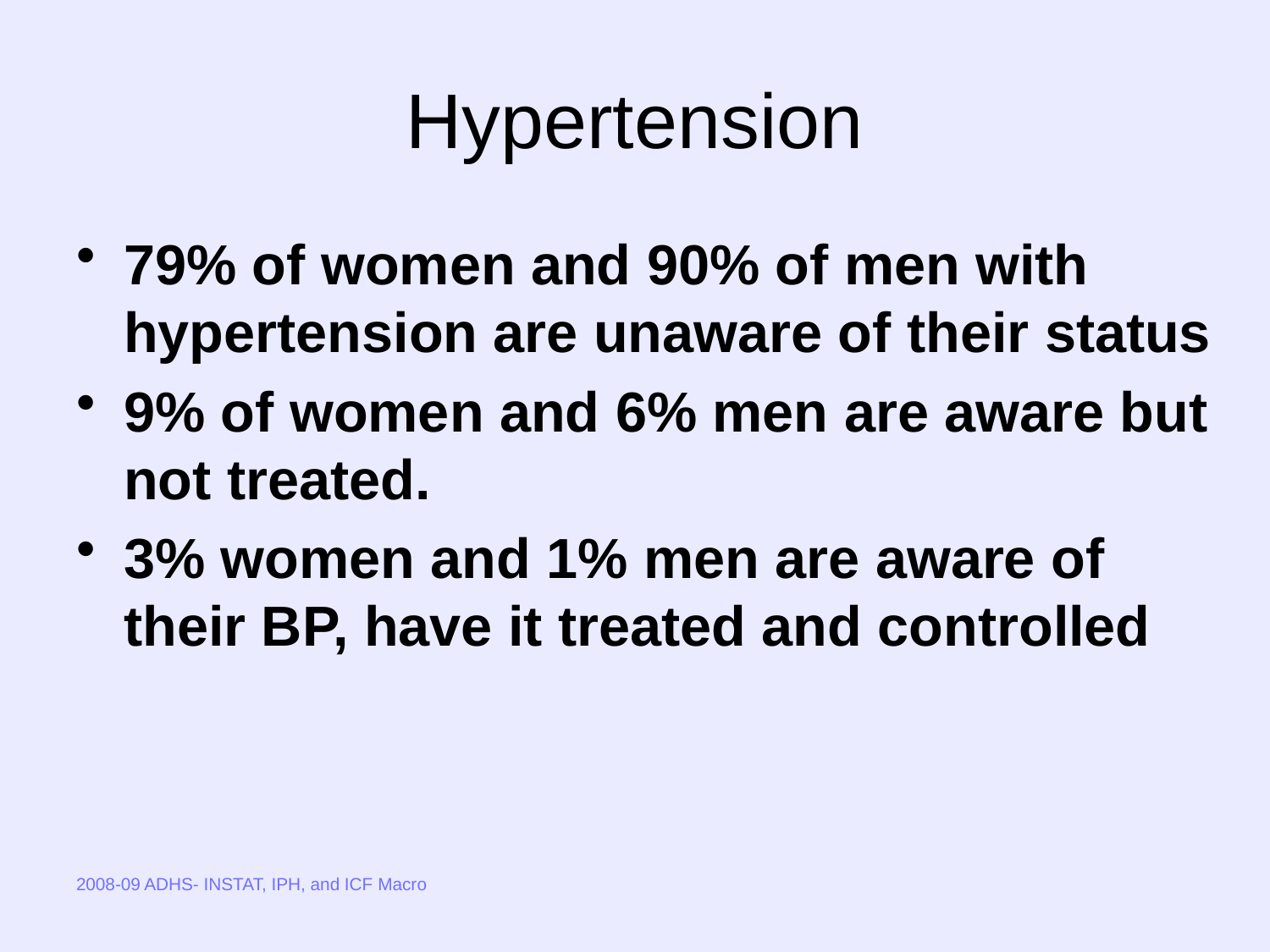

# Hypertension
79% of women and 90% of men with hypertension are unaware of their status
9% of women and 6% men are aware but not treated.
3% women and 1% men are aware of their BP, have it treated and controlled
2008-09 ADHS- INSTAT, IPH, and ICF Macro